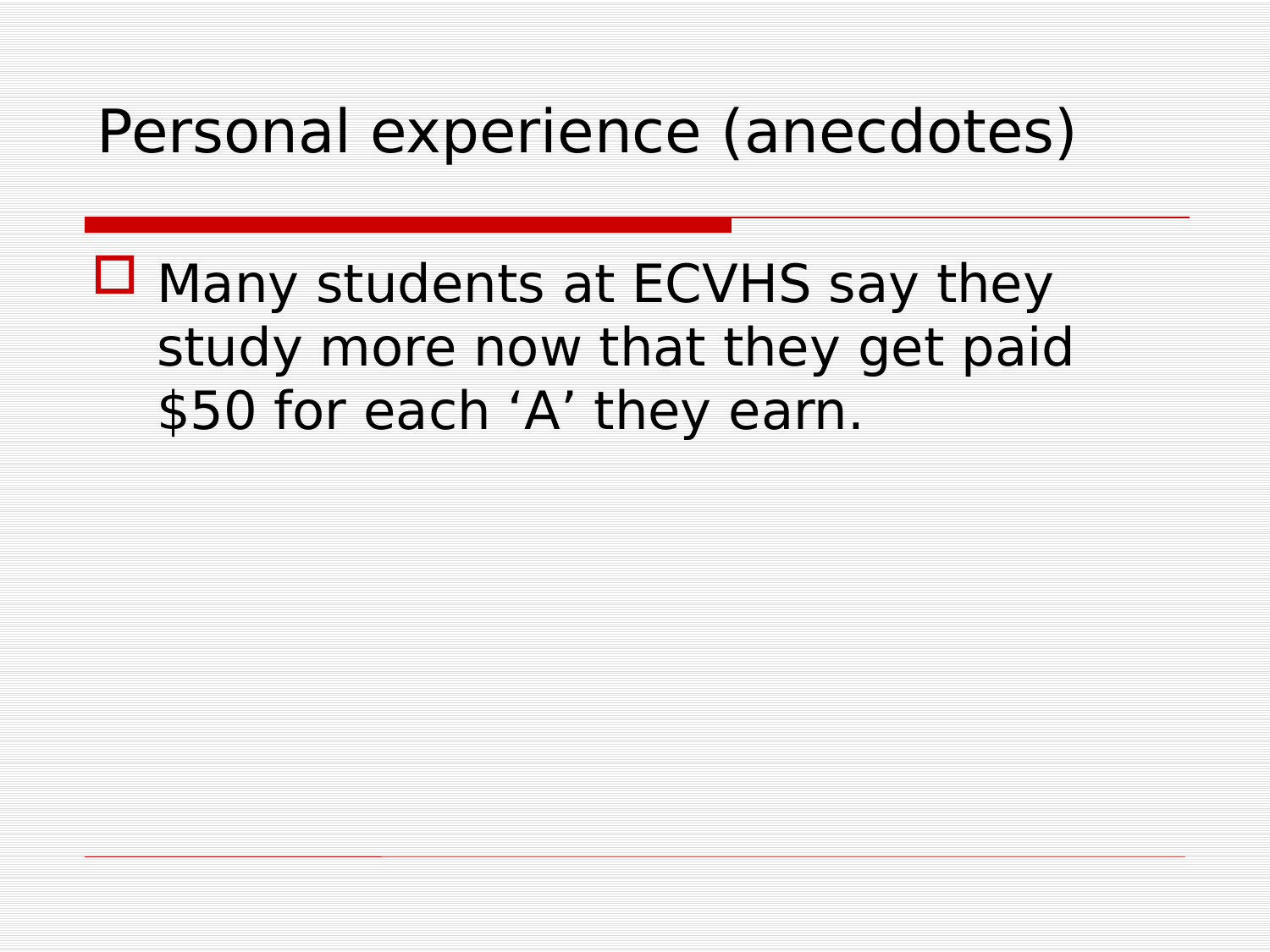

# Personal experience (anecdotes)
Many students at ECVHS say they study more now that they get paid $50 for each ‘A’ they earn.